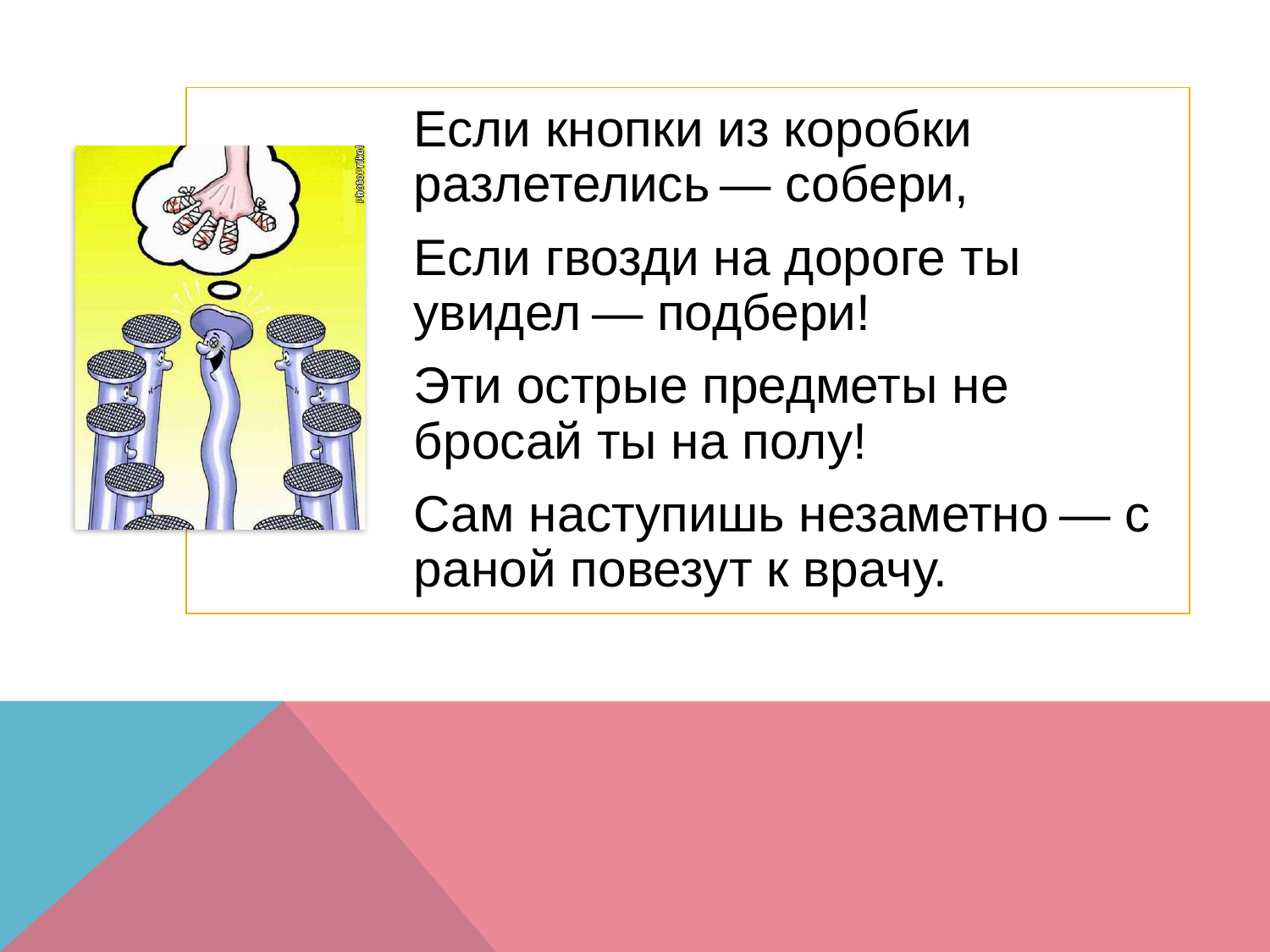

Если кнопки из коробки разлетелись — собери,
Если гвозди на дороге ты увидел — подбери!
Эти острые предметы не бросай ты на полу!
Сам наступишь незаметно — с раной повезут к врачу.